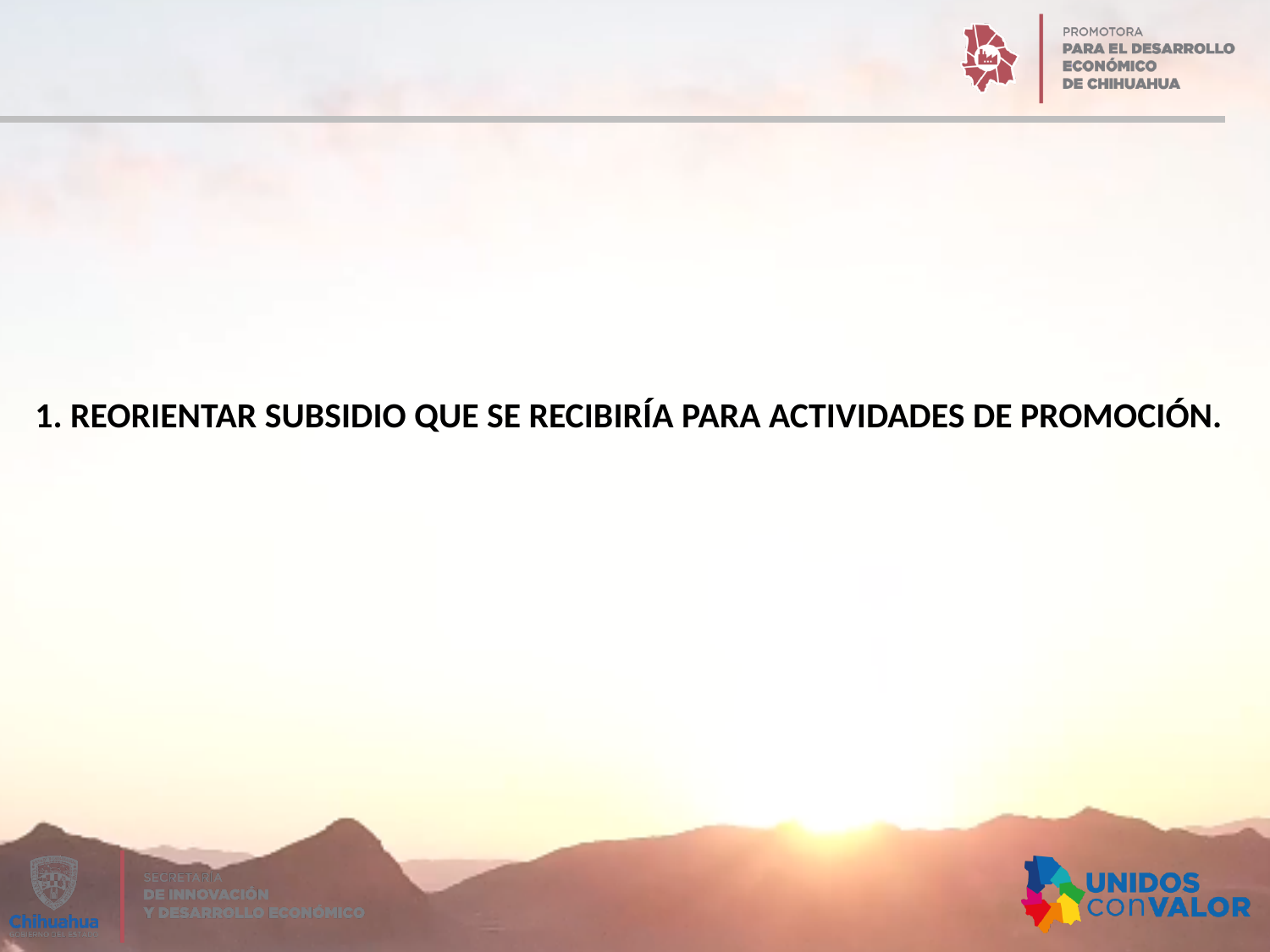

1. REORIENTAR SUBSIDIO QUE SE RECIBIRÍA PARA ACTIVIDADES DE PROMOCIÓN.